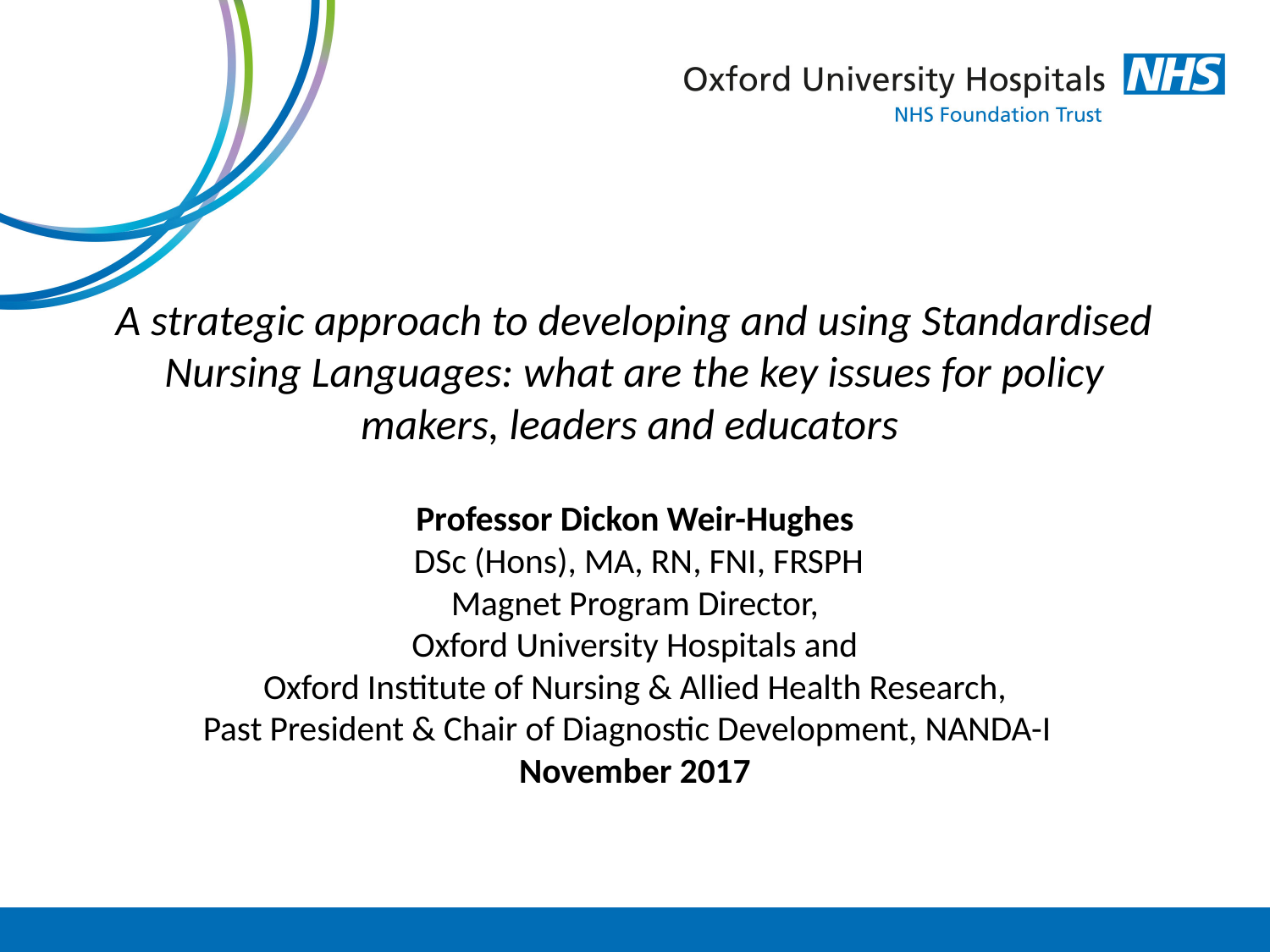

# A strategic approach to developing and using Standardised Nursing Languages: what are the key issues for policy makers, leaders and educators Professor Dickon Weir-Hughes DSc (Hons), MA, RN, FNI, FRSPH Magnet Program Director, Oxford University Hospitals and Oxford Institute of Nursing & Allied Health Research, Past President & Chair of Diagnostic Development, NANDA-I November 2017